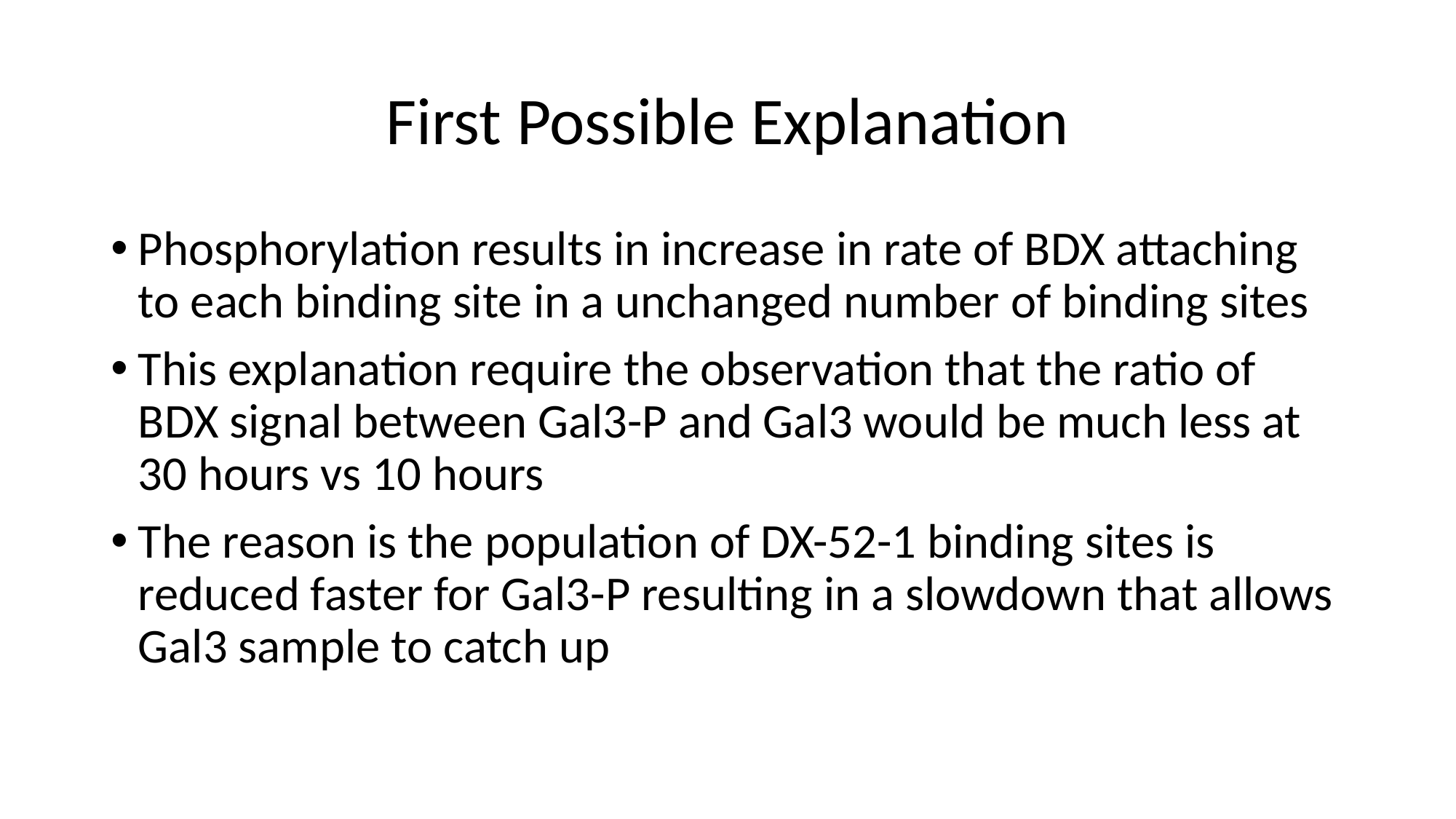

# First Possible Explanation
Phosphorylation results in increase in rate of BDX attaching to each binding site in a unchanged number of binding sites
This explanation require the observation that the ratio of BDX signal between Gal3-P and Gal3 would be much less at 30 hours vs 10 hours
The reason is the population of DX-52-1 binding sites is reduced faster for Gal3-P resulting in a slowdown that allows Gal3 sample to catch up